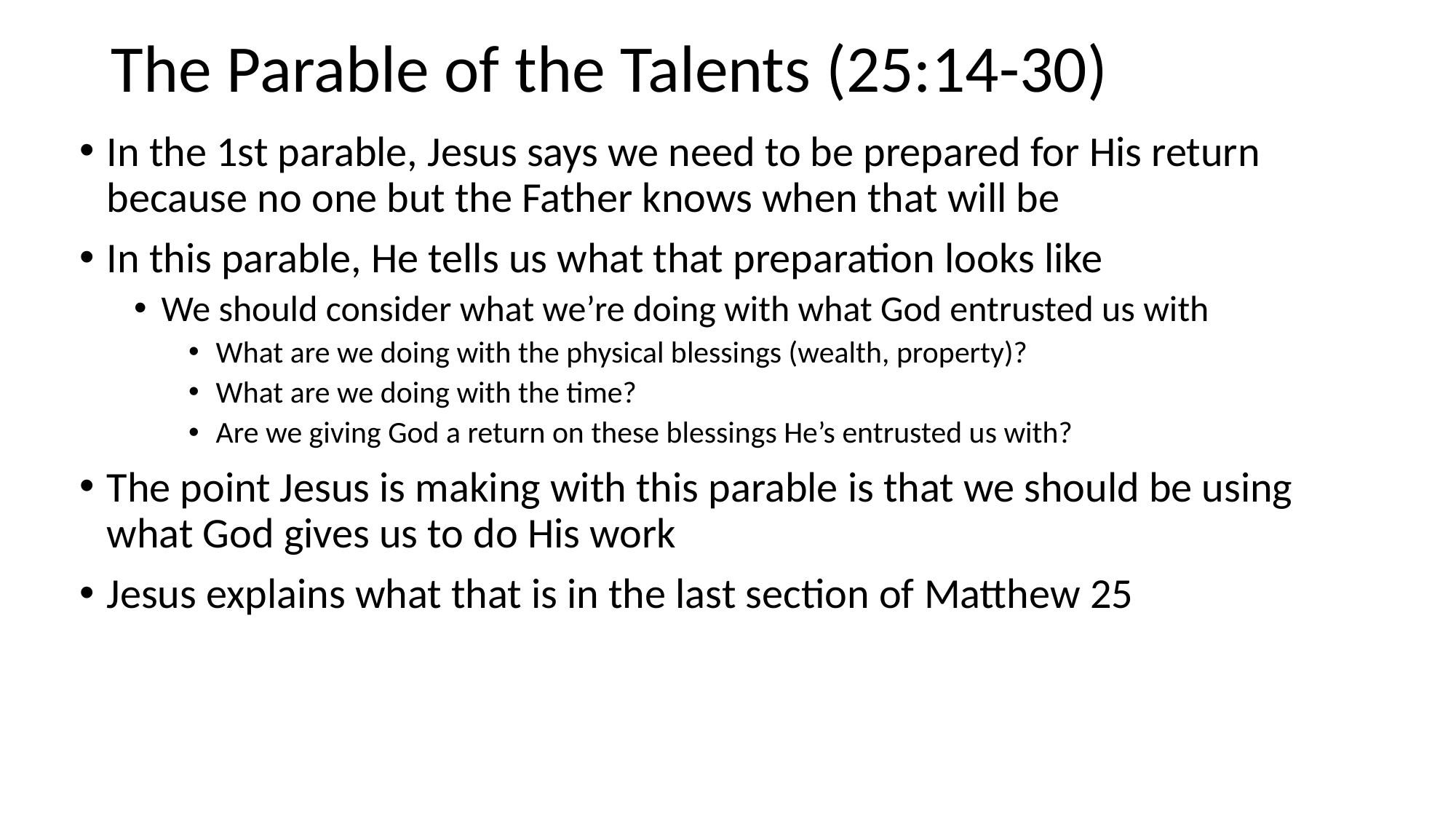

# The Parable of the Talents (25:14-30)
In the 1st parable, Jesus says we need to be prepared for His return because no one but the Father knows when that will be
In this parable, He tells us what that preparation looks like
We should consider what we’re doing with what God entrusted us with
What are we doing with the physical blessings (wealth, property)?
What are we doing with the time?
Are we giving God a return on these blessings He’s entrusted us with?
The point Jesus is making with this parable is that we should be using what God gives us to do His work
Jesus explains what that is in the last section of Matthew 25